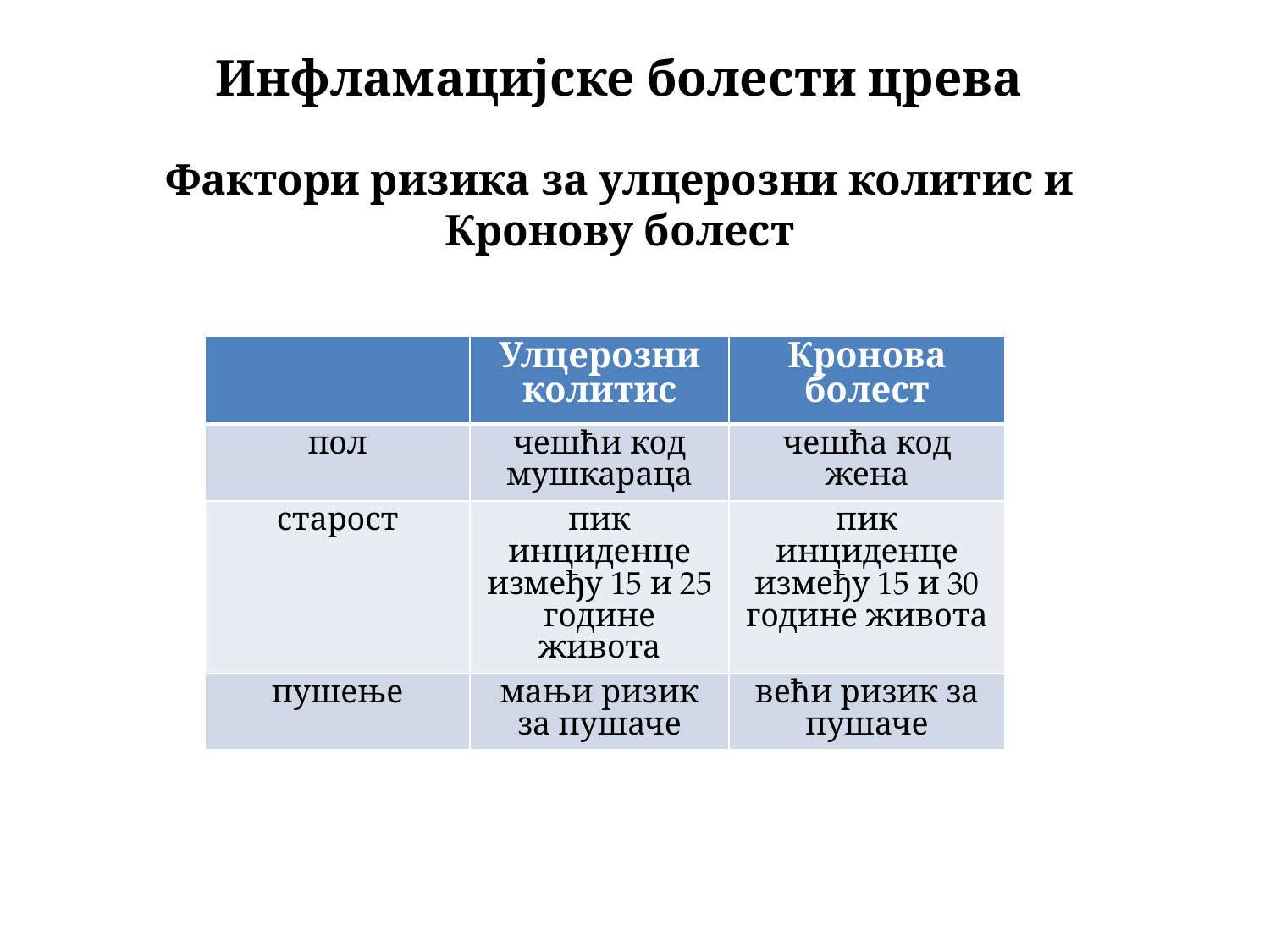

# Инфламацијске болести црева
Фактори ризика за улцерозни колитис и Кронову болест
|  | Улцерозни колитис | Кронова болест |
| --- | --- | --- |
| пол | чешћи код мушкараца | чешћа код жена |
| старост | пик инциденце између 15 и 25 године живота | пик инциденце између 15 и 30 године живота |
| пушење | мањи ризик за пушаче | већи ризик за пушаче |